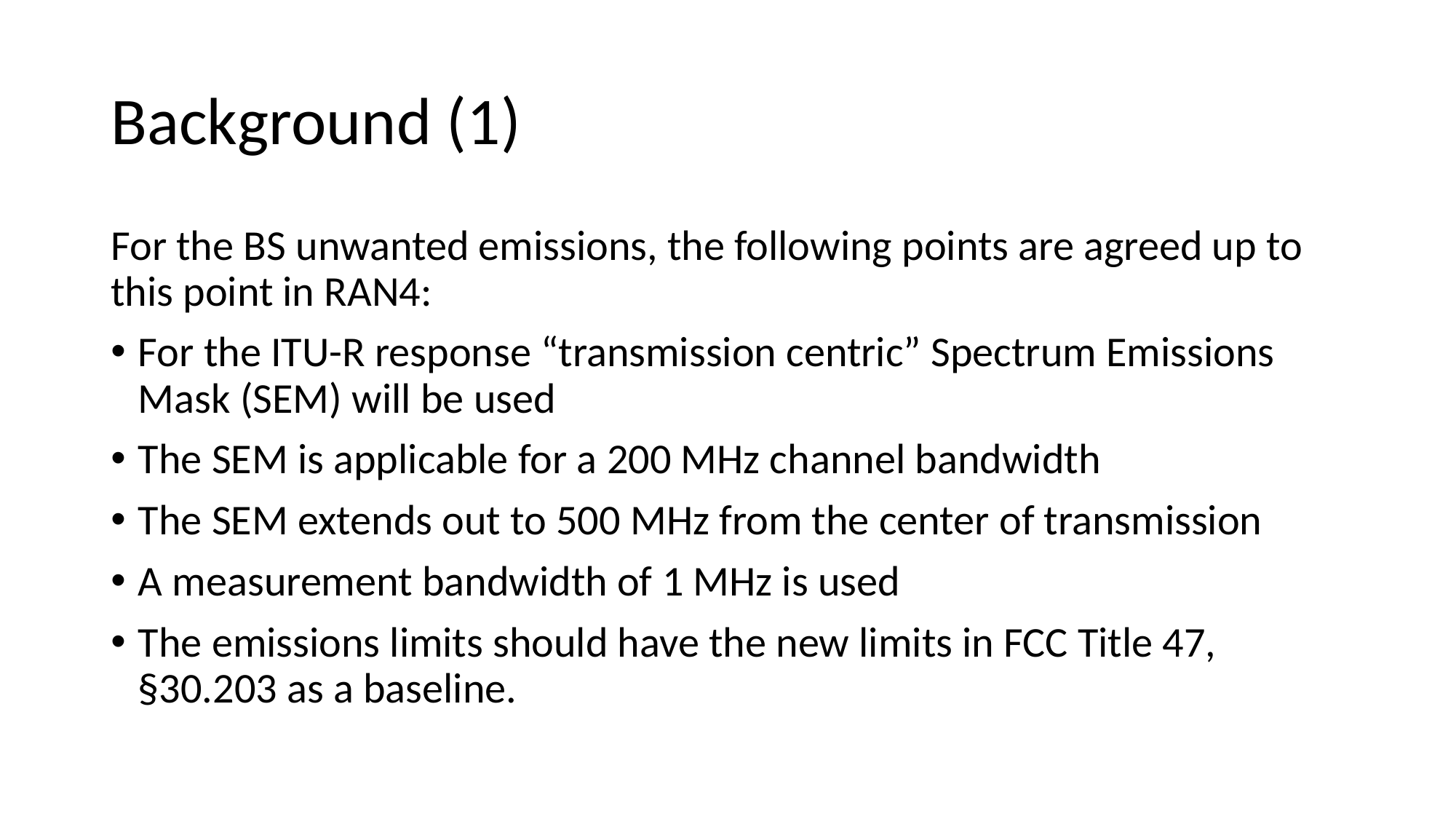

# Background (1)
For the BS unwanted emissions, the following points are agreed up to this point in RAN4:
For the ITU-R response “transmission centric” Spectrum Emissions Mask (SEM) will be used
The SEM is applicable for a 200 MHz channel bandwidth
The SEM extends out to 500 MHz from the center of transmission
A measurement bandwidth of 1 MHz is used
The emissions limits should have the new limits in FCC Title 47, §30.203 as a baseline.